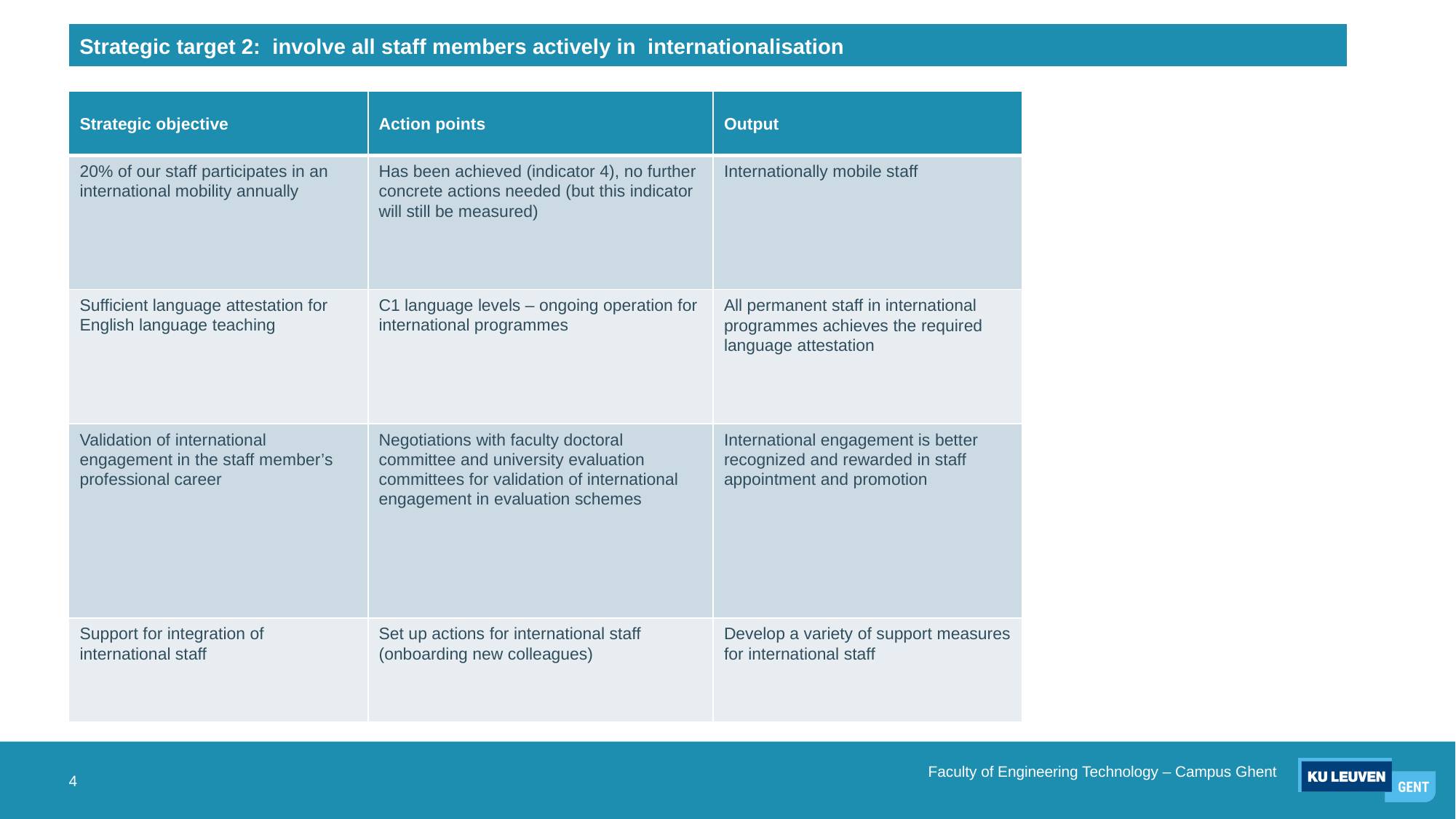

| Strategic target 2: involve all staff members actively in internationalisation |
| --- |
| Strategic objective | Action points | Output |
| --- | --- | --- |
| 20% of our staff participates in an international mobility annually | Has been achieved (indicator 4), no further concrete actions needed (but this indicator will still be measured) | Internationally mobile staff |
| Sufficient language attestation for English language teaching | C1 language levels – ongoing operation for international programmes | All permanent staff in international programmes achieves the required language attestation |
| Validation of international engagement in the staff member’s professional career | Negotiations with faculty doctoral committee and university evaluation committees for validation of international engagement in evaluation schemes | International engagement is better recognized and rewarded in staff appointment and promotion |
| Support for integration of international staff | Set up actions for international staff (onboarding new colleagues) | Develop a variety of support measures for international staff |
4
Faculty of Engineering Technology – Campus Ghent